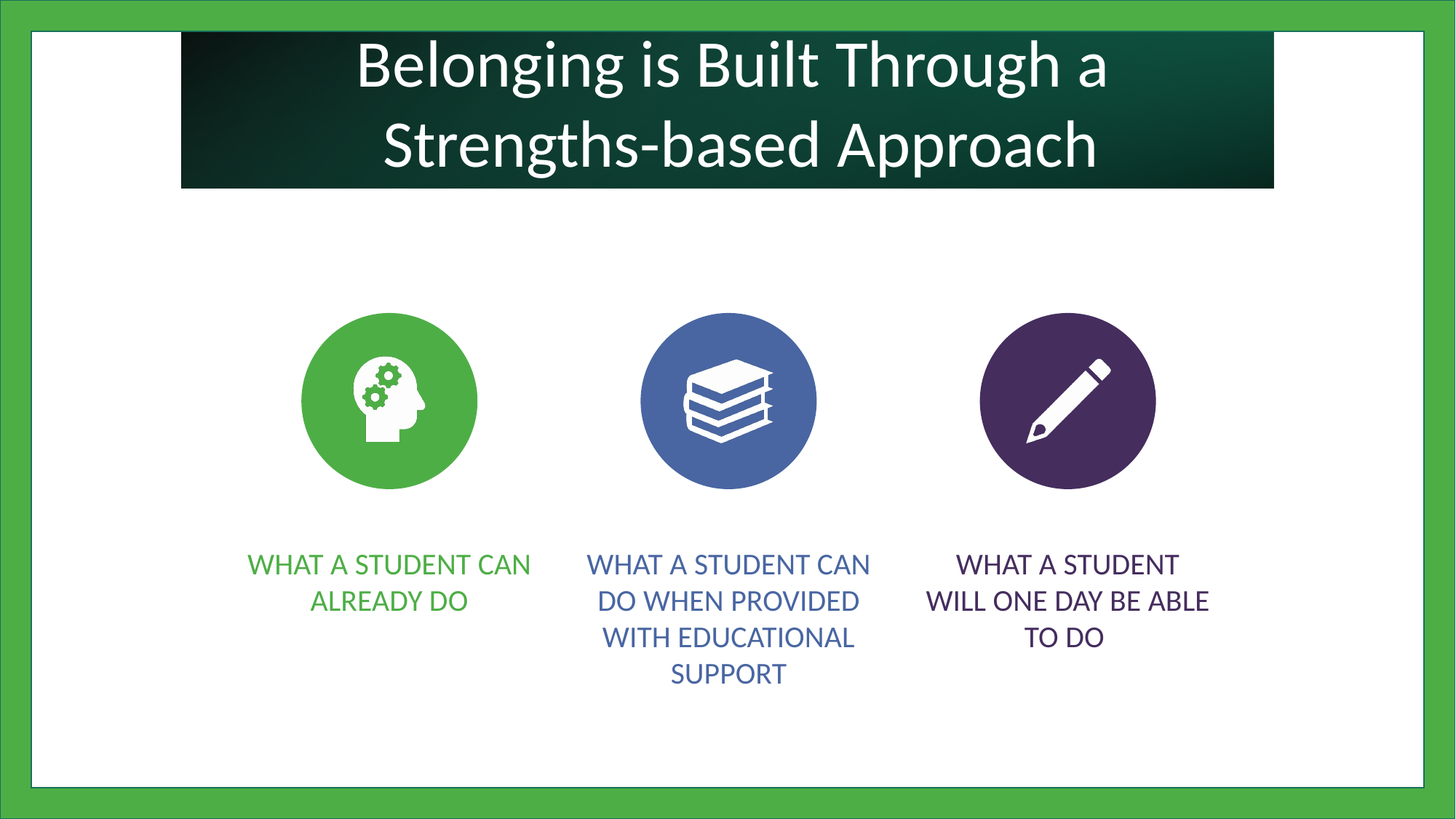

Belonging is Built Through a
Strengths-based Approach
What a student can already do
What a student can do when provided with educational support
What a student will one day be able to do